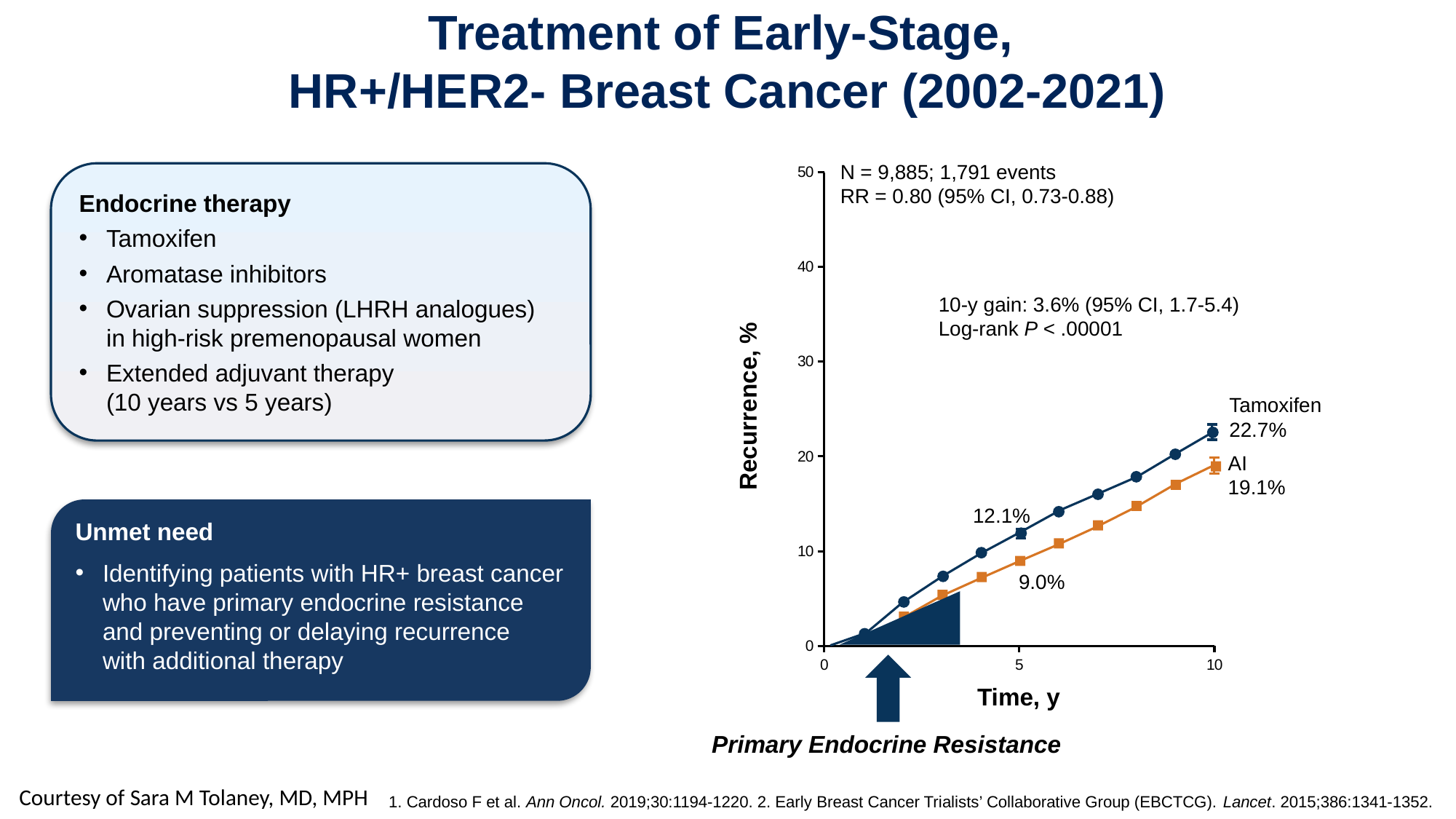

# Treatment of Early-Stage, HR+/HER2- Breast Cancer (2002-2021)

### Chart

| Category | Series 1 |
|---|---|
| 0 | None |
| 5 | None |
| 10 | None |
Recurrence, %
Time, y

N = 9,885; 1,791 events
RR = 0.80 (95% CI, 0.73-0.88)
10-y gain: 3.6% (95% CI, 1.7-5.4)
Log-rank P < .00001
Tamoxifen
22.7%
AI
19.1%
12.1%
9.0%
Endocrine therapy
Tamoxifen
Aromatase inhibitors
Ovarian suppression (LHRH analogues)
in high-risk premenopausal women
Extended adjuvant therapy
(10 years vs 5 years)
Unmet need
Identifying patients with HR+ breast cancer who have primary endocrine resistance and preventing or delaying recurrence
with additional therapy
Primary Endocrine Resistance
1. Cardoso F et al. Ann Oncol. 2019;30:1194-1220. 2. Early Breast Cancer Trialists’ Collaborative Group (EBCTCG). Lancet. 2015;386:1341-1352.
Courtesy of Sara M Tolaney, MD, MPH